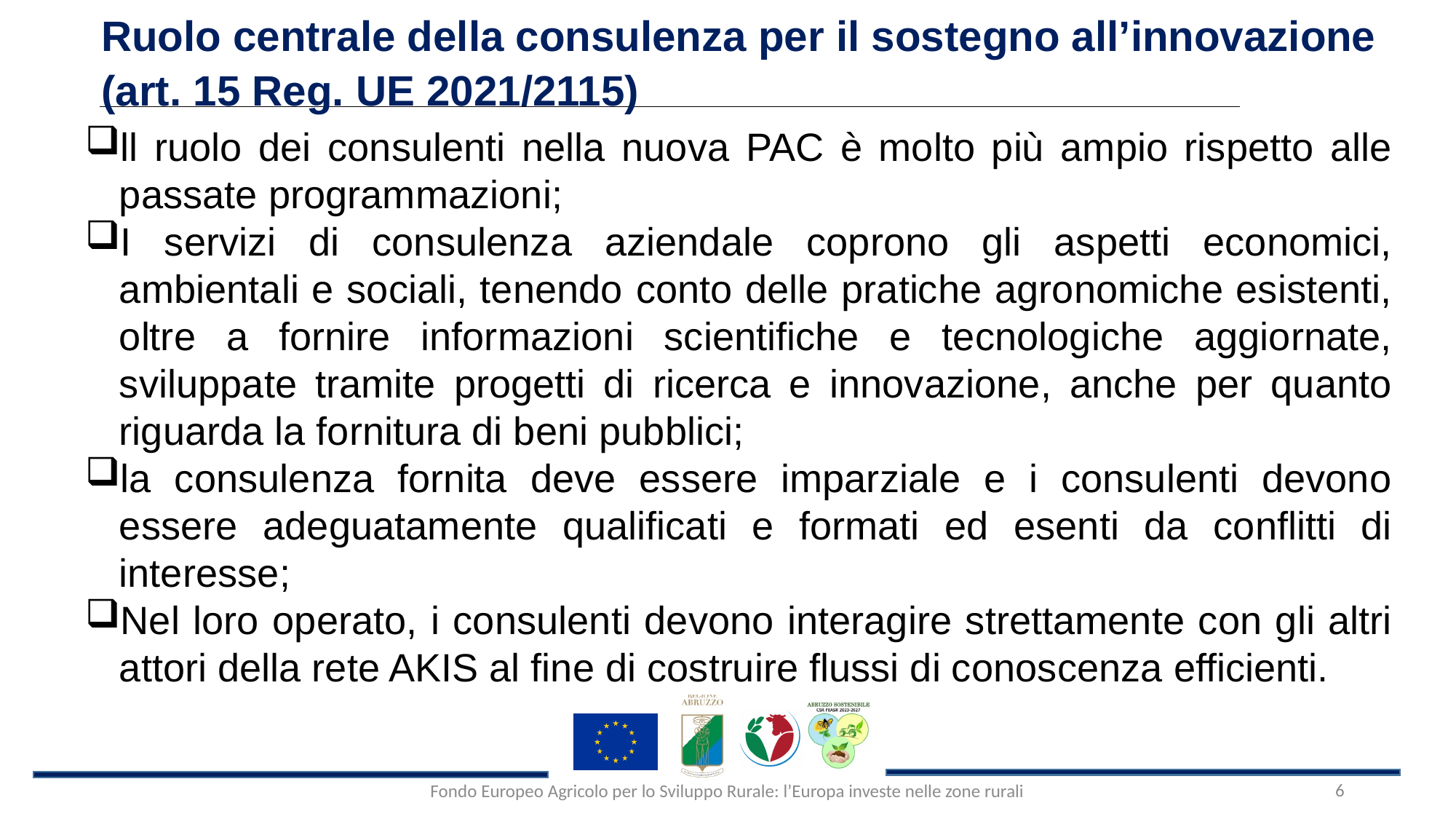

Ruolo centrale della consulenza per il sostegno all’innovazione (art. 15 Reg. UE 2021/2115)
ll ruolo dei consulenti nella nuova PAC è molto più ampio rispetto alle passate programmazioni;
I servizi di consulenza aziendale coprono gli aspetti economici, ambientali e sociali, tenendo conto delle pratiche agronomiche esistenti, oltre a fornire informazioni scientifiche e tecnologiche aggiornate, sviluppate tramite progetti di ricerca e innovazione, anche per quanto riguarda la fornitura di beni pubblici;
la consulenza fornita deve essere imparziale e i consulenti devono essere adeguatamente qualificati e formati ed esenti da conflitti di interesse;
Nel loro operato, i consulenti devono interagire strettamente con gli altri attori della rete AKIS al fine di costruire flussi di conoscenza efficienti.